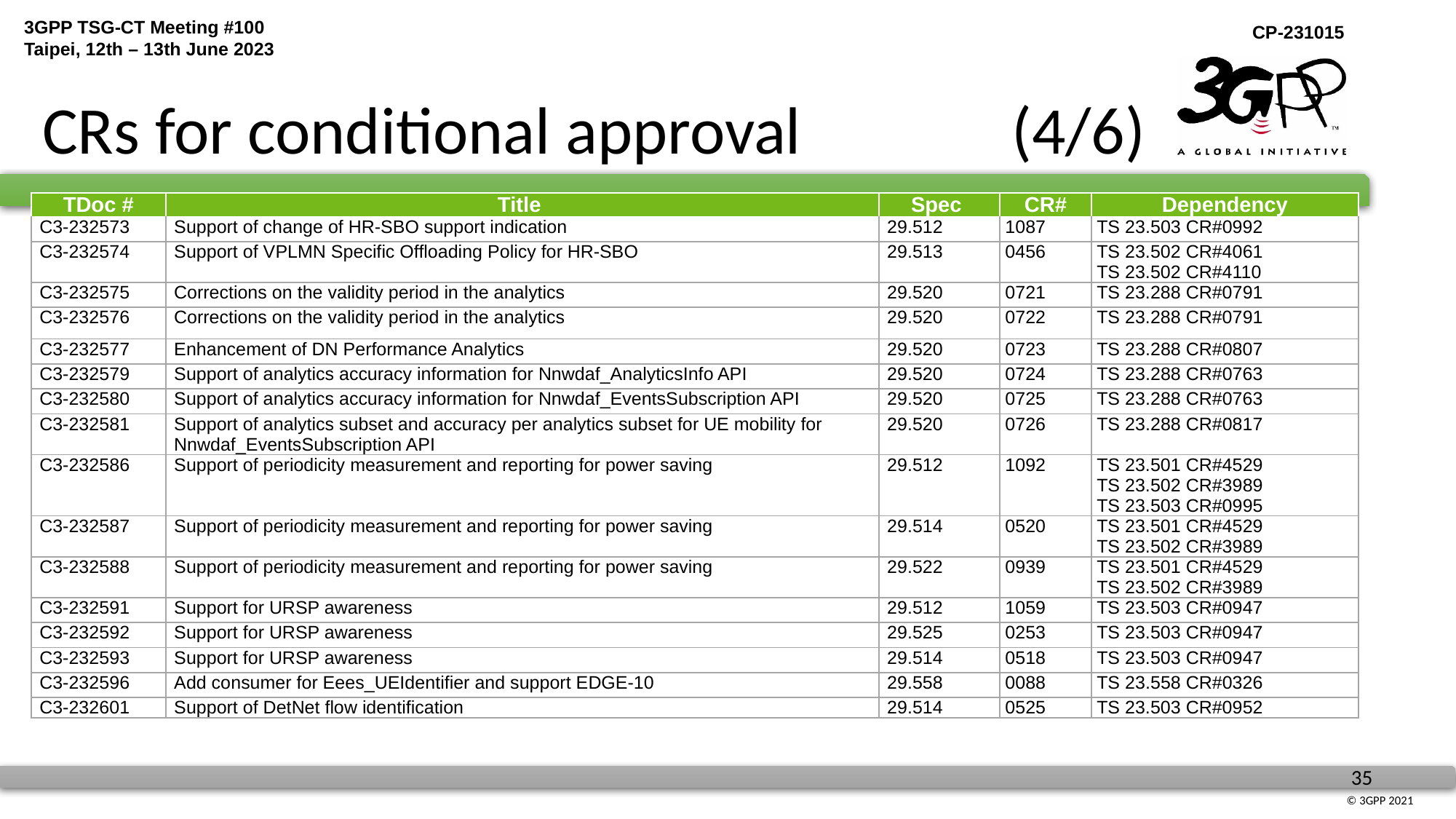

# CRs for conditional approval              (4/6)
| TDoc # | Title | Spec | CR# | Dependency |
| --- | --- | --- | --- | --- |
| C3-232573 | Support of change of HR-SBO support indication | 29.512 | 1087 | TS 23.503 CR#0992 |
| C3-232574 | Support of VPLMN Specific Offloading Policy for HR-SBO | 29.513 | 0456 | TS 23.502 CR#4061 TS 23.502 CR#4110 |
| C3-232575 | Corrections on the validity period in the analytics | 29.520 | 0721 | TS 23.288 CR#0791 |
| C3-232576 | Corrections on the validity period in the analytics | 29.520 | 0722 | TS 23.288 CR#0791 |
| C3-232577 | Enhancement of DN Performance Analytics | 29.520 | 0723 | TS 23.288 CR#0807 |
| C3-232579 | Support of analytics accuracy information for Nnwdaf\_AnalyticsInfo API | 29.520 | 0724 | TS 23.288 CR#0763 |
| C3-232580 | Support of analytics accuracy information for Nnwdaf\_EventsSubscription API | 29.520 | 0725 | TS 23.288 CR#0763 |
| C3-232581 | Support of analytics subset and accuracy per analytics subset for UE mobility for Nnwdaf\_EventsSubscription API | 29.520 | 0726 | TS 23.288 CR#0817 |
| C3-232586 | Support of periodicity measurement and reporting for power saving | 29.512 | 1092 | TS 23.501 CR#4529 TS 23.502 CR#3989 TS 23.503 CR#0995 |
| C3-232587 | Support of periodicity measurement and reporting for power saving | 29.514 | 0520 | TS 23.501 CR#4529 TS 23.502 CR#3989 |
| C3-232588 | Support of periodicity measurement and reporting for power saving | 29.522 | 0939 | TS 23.501 CR#4529 TS 23.502 CR#3989 |
| C3-232591 | Support for URSP awareness | 29.512 | 1059 | TS 23.503 CR#0947 |
| C3-232592 | Support for URSP awareness | 29.525 | 0253 | TS 23.503 CR#0947 |
| C3-232593 | Support for URSP awareness | 29.514 | 0518 | TS 23.503 CR#0947 |
| C3-232596 | Add consumer for Eees\_UEIdentifier and support EDGE-10 | 29.558 | 0088 | TS 23.558 CR#0326 |
| C3-232601 | Support of DetNet flow identification | 29.514 | 0525 | TS 23.503 CR#0952 |